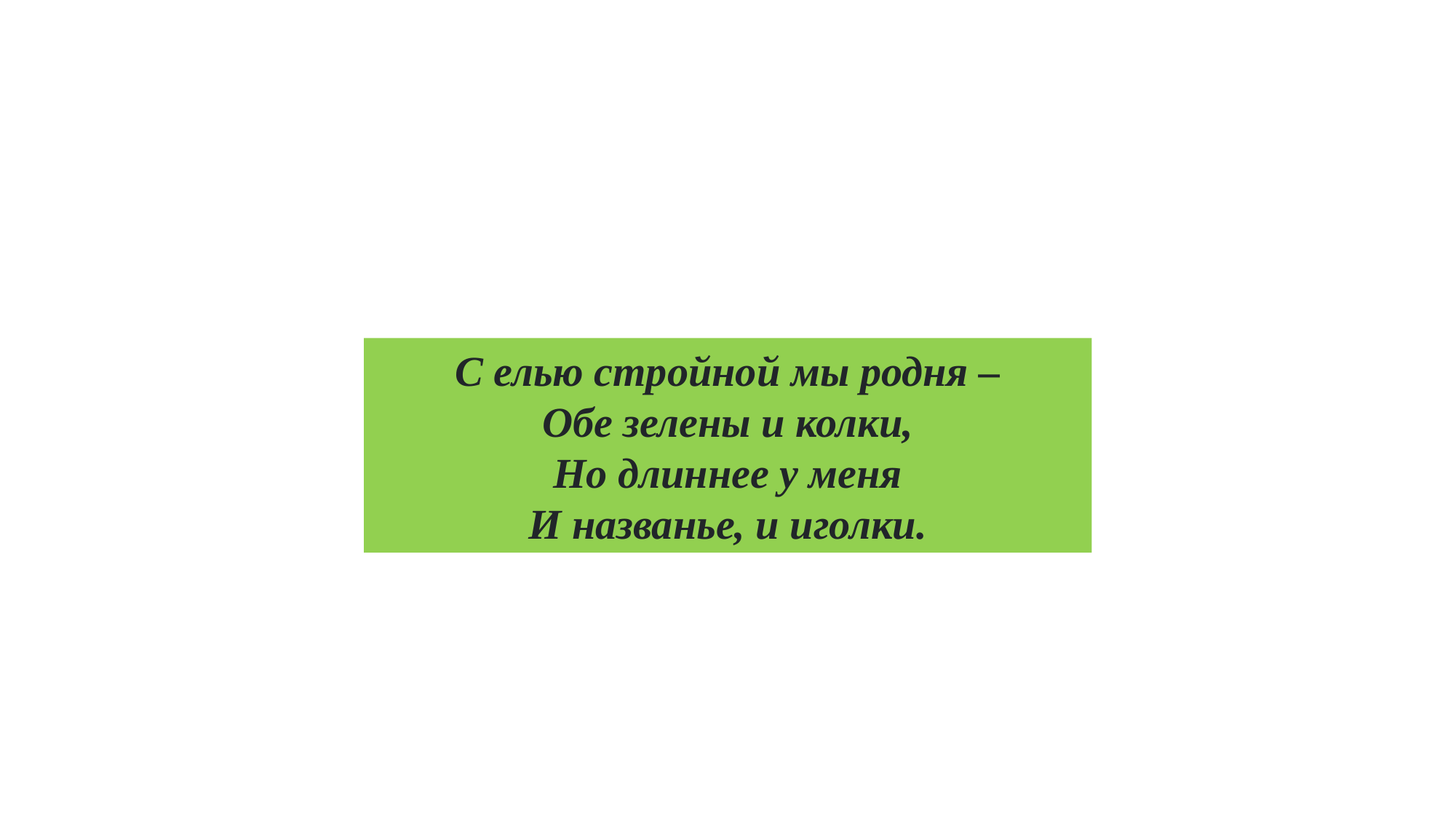

С елью стройной мы родня –
Обе зелены и колки,
Но длиннее у меня
И названье, и иголки.